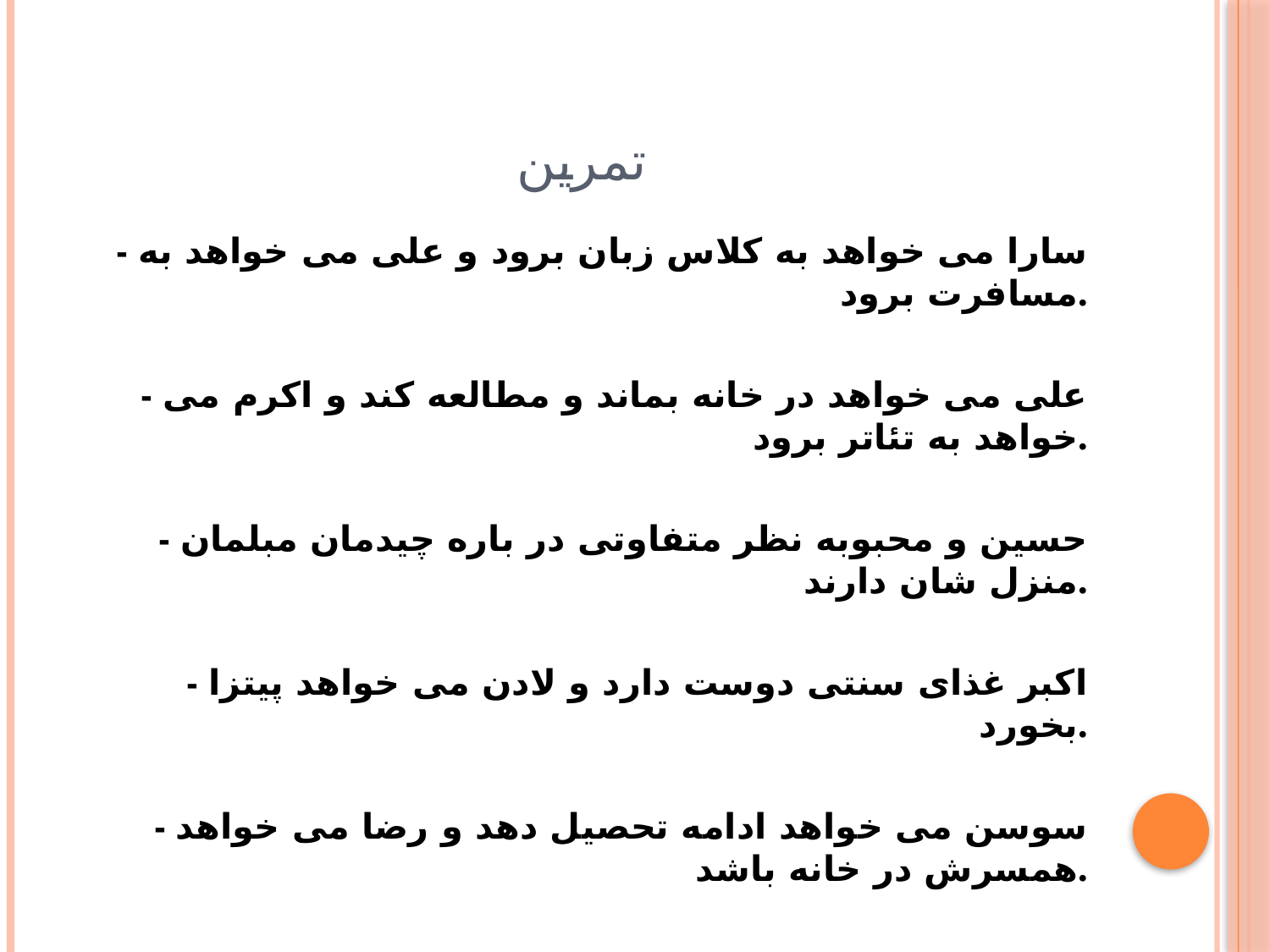

# تمرین
- سارا می خواهد به کلاس زبان برود و علی می خواهد به مسافرت برود.

- علی می خواهد در خانه بماند و مطالعه کند و اکرم می خواهد به تئاتر برود.

- حسین و محبوبه نظر متفاوتی در باره چیدمان مبلمان منزل شان دارند.

- اکبر غذای سنتی دوست دارد و لادن می خواهد پیتزا بخورد.

- سوسن می خواهد ادامه تحصیل دهد و رضا می خواهد همسرش در خانه باشد.